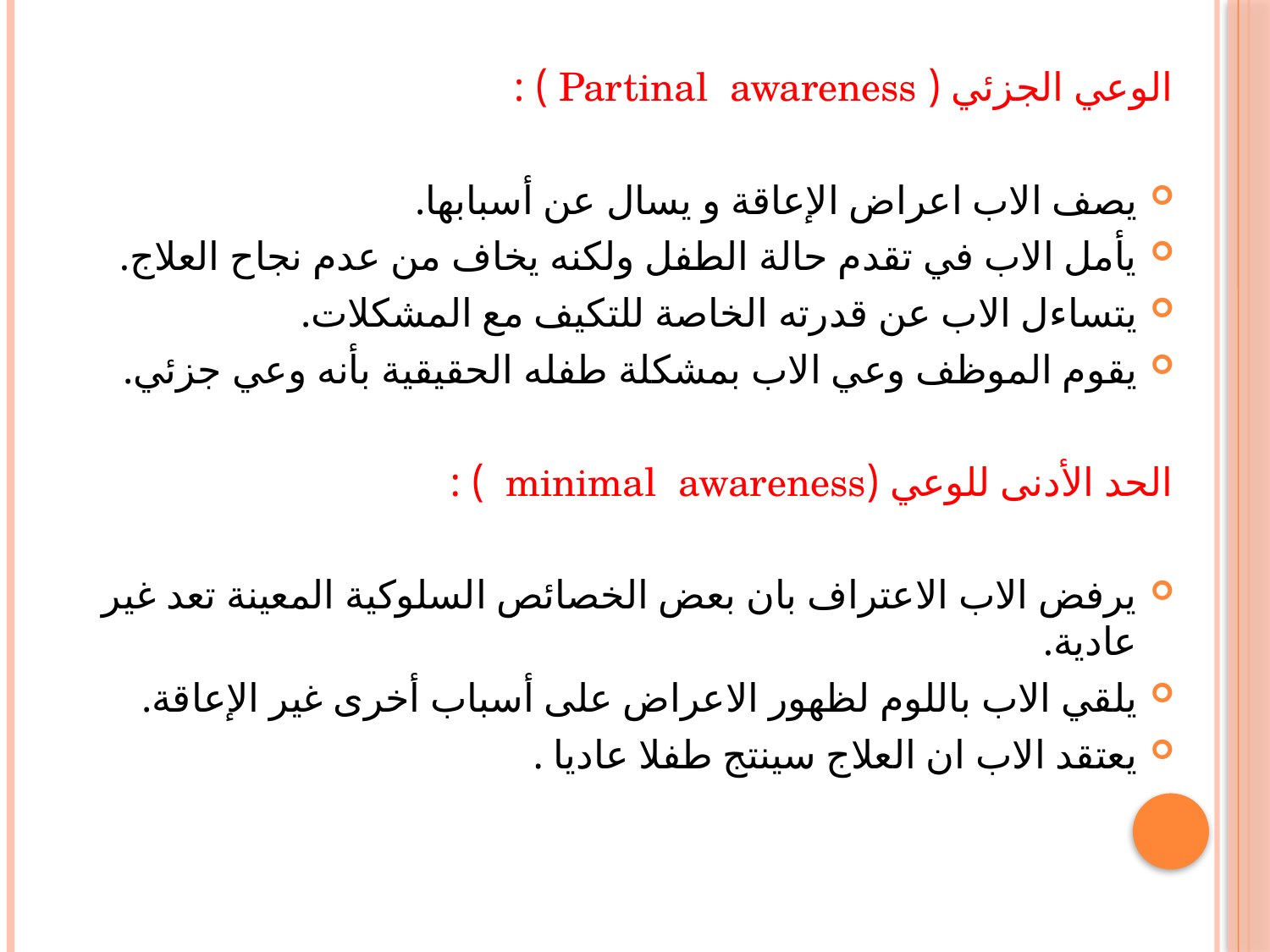

الوعي الجزئي ( Partinal  awareness ) :

يصف الاب اعراض الإعاقة و يسال عن أسبابها.
يأمل الاب في تقدم حالة الطفل ولكنه يخاف من عدم نجاح العلاج.
يتساءل الاب عن قدرته الخاصة للتكيف مع المشكلات.
يقوم الموظف وعي الاب بمشكلة طفله الحقيقية بأنه وعي جزئي.

الحد الأدنى للوعي (minimal  awareness  ) :

يرفض الاب الاعتراف بان بعض الخصائص السلوكية المعينة تعد غير عادية.
يلقي الاب باللوم لظهور الاعراض على أسباب أخرى غير الإعاقة.
يعتقد الاب ان العلاج سينتج طفلا عاديا .